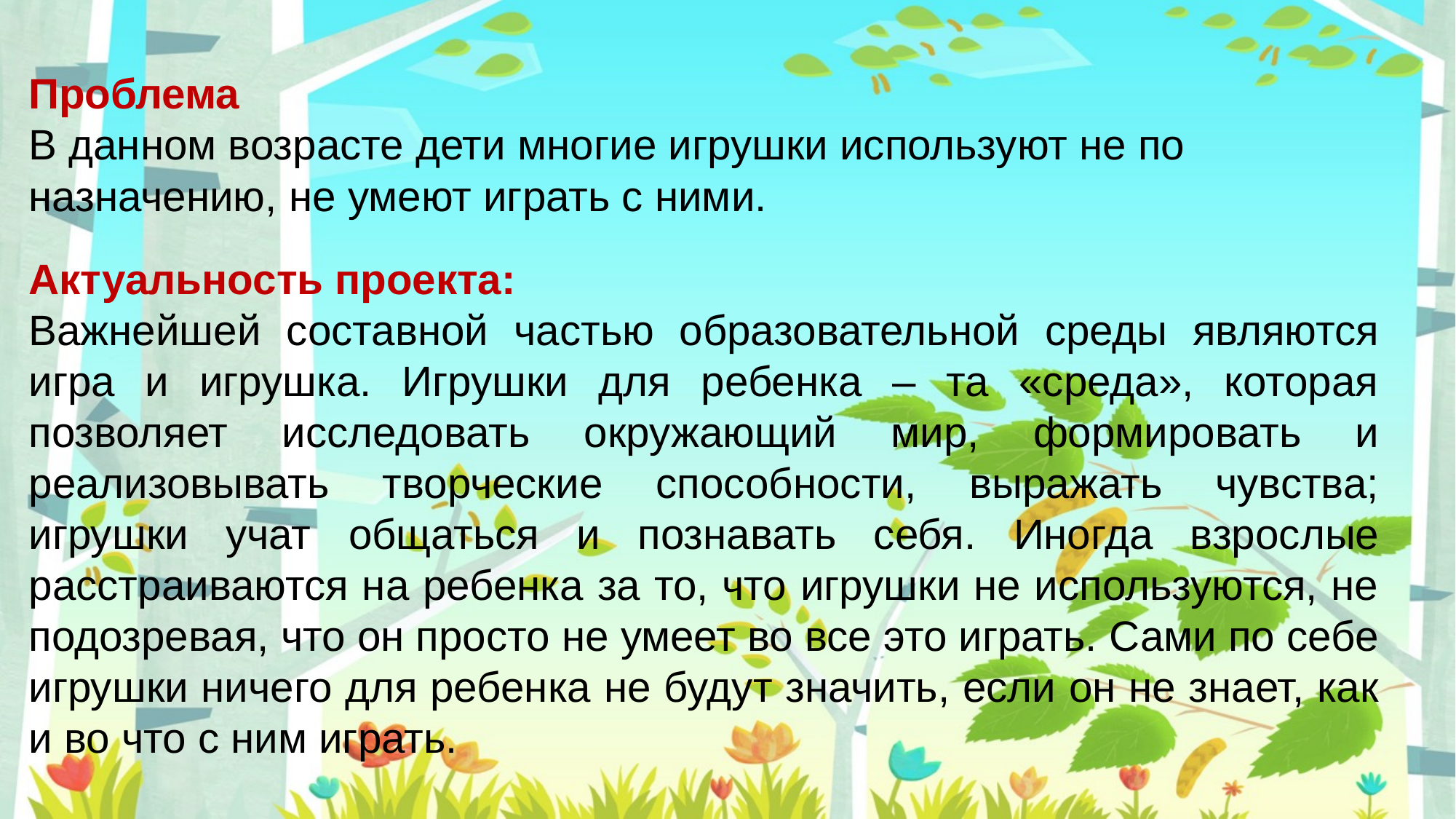

Проблема
В данном возрасте дети многие игрушки используют не по назначению, не умеют играть с ними.

Актуальность проекта:
Важнейшей составной частью образовательной среды являются игра и игрушка. Игрушки для ребенка – та «среда», которая позволяет исследовать окружающий мир, формировать и реализовывать творческие способности, выражать чувства; игрушки учат общаться и познавать себя. Иногда взрослые расстраиваются на ребенка за то, что игрушки не используются, не подозревая, что он просто не умеет во все это играть. Сами по себе игрушки ничего для ребенка не будут значить, если он не знает, как и во что с ним играть.